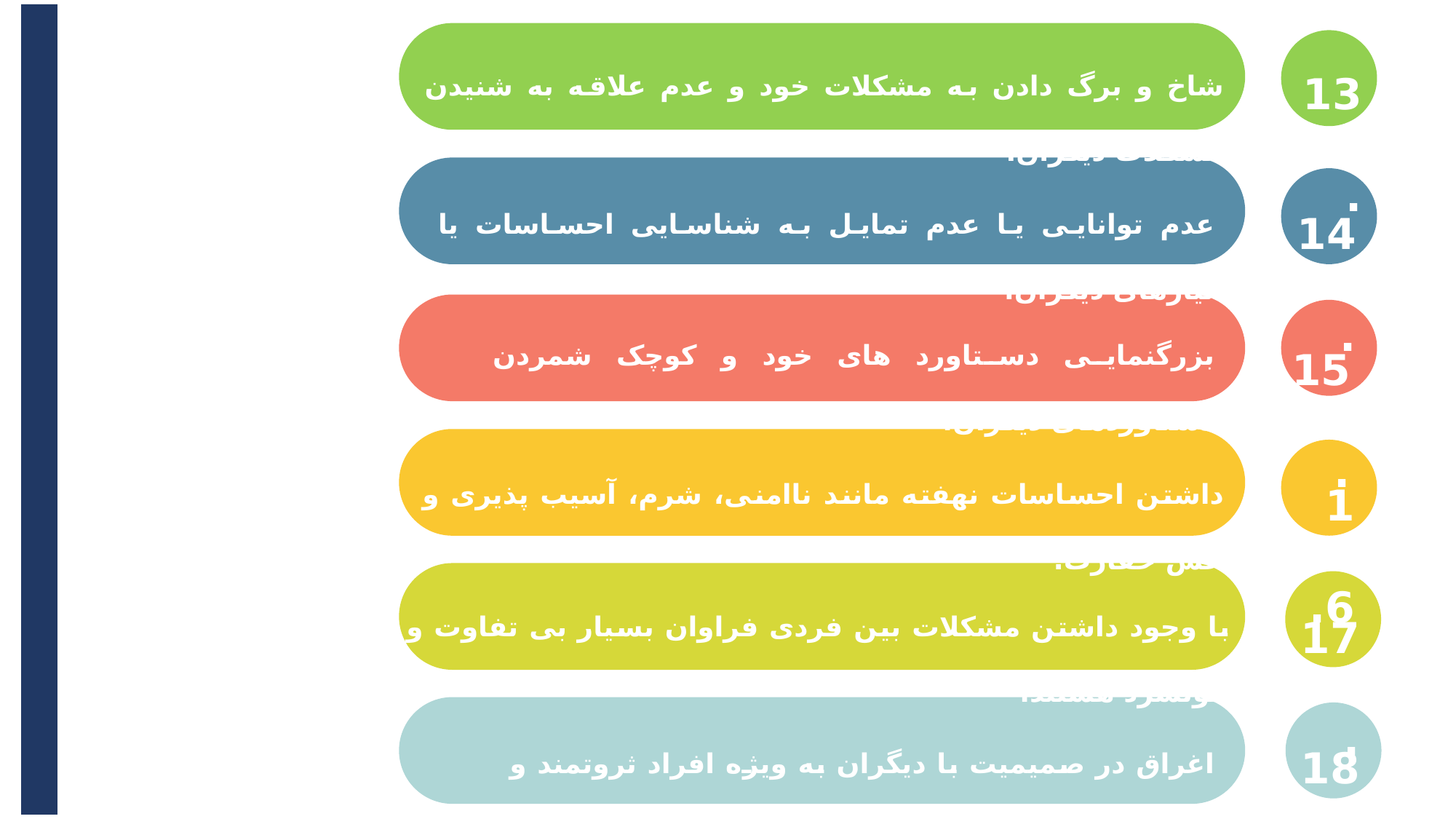

13.

شاخ و برگ دادن به مشکلات خود و عدم علاقه به شنیدن مشکلات دیگران.

14.

عدم توانایی یا عدم تمایل به شناسایی احساسات یا نیازهای دیگران.

15.

بزرگنمایی دستاورد های خود و کوچک شمردن دستاوردهای دیگران.

16.

داشتن احساسات نهفته مانند ناامنی، شرم، آسیب پذیری و حس حقارت.

17.

با وجود داشتن مشکلات بین فردی فراوان بسیار بی تفاوت و خونسرد هستند.

18.

اغراق در صمیمیت با دیگران به ویژه افراد ثروتمند و خاص.